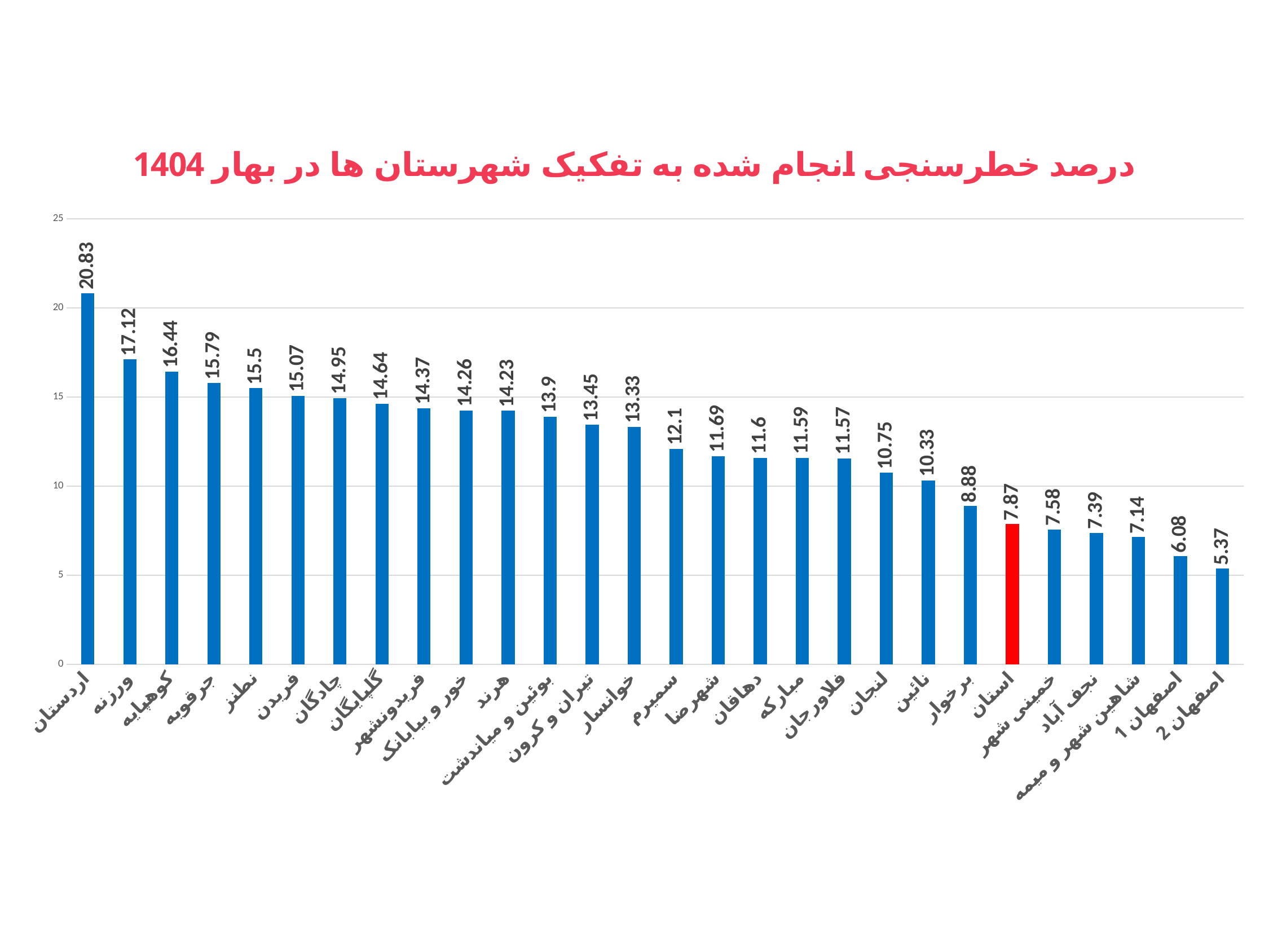

### Chart: درصد خطرسنجی انجام شده به تفکیک شهرستان ها در بهار 1404

| Category | درصد خطرسنجی انجام شده دربهار 1404 |
|---|---|
| اردستان | 20.83 |
| ورزنه | 17.12 |
| کوهپایه | 16.44 |
| جرقویه | 15.79 |
| نطنز | 15.5 |
| فریدن | 15.07 |
| چادگان | 14.95 |
| گلپایگان | 14.64 |
| فریدونشهر | 14.37 |
| خور و بیابانک | 14.26 |
| هرند | 14.23 |
| بوئین و میاندشت | 13.9 |
| تیران و کرون | 13.45 |
| خوانسار | 13.33 |
| سمیرم | 12.1 |
| شهرضا | 11.69 |
| دهاقان | 11.6 |
| مبارکه | 11.59 |
| فلاورجان | 11.57 |
| لنجان | 10.75 |
| نائین | 10.33 |
| برخوار | 8.88 |
| استان | 7.87 |
| خمینی شهر | 7.58 |
| نجف آباد | 7.39 |
| شاهین شهر و میمه | 7.14 |
| اصفهان 1 | 6.08 |
| اصفهان 2 | 5.37 |